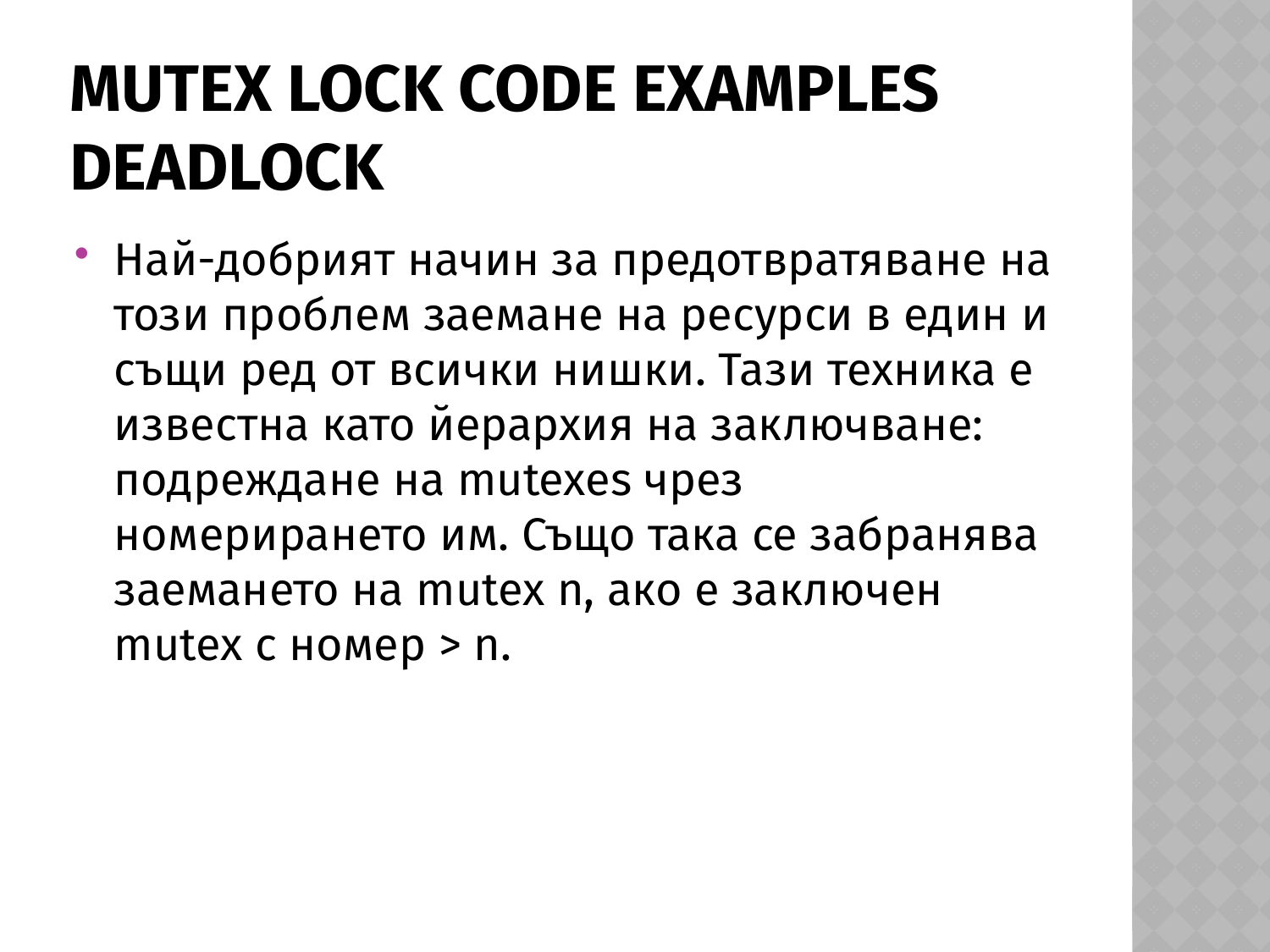

# Mutex Lock Code Examples Deadlock
Най-добрият начин за предотвратяване на този проблем заемане на ресурси в един и същи ред от всички нишки. Тази техника е известна като йерархия на заключване: подреждане на mutexes чрез номерирането им. Също така се забранява заемането на mutex n, ако е заключен mutex с номер > n.